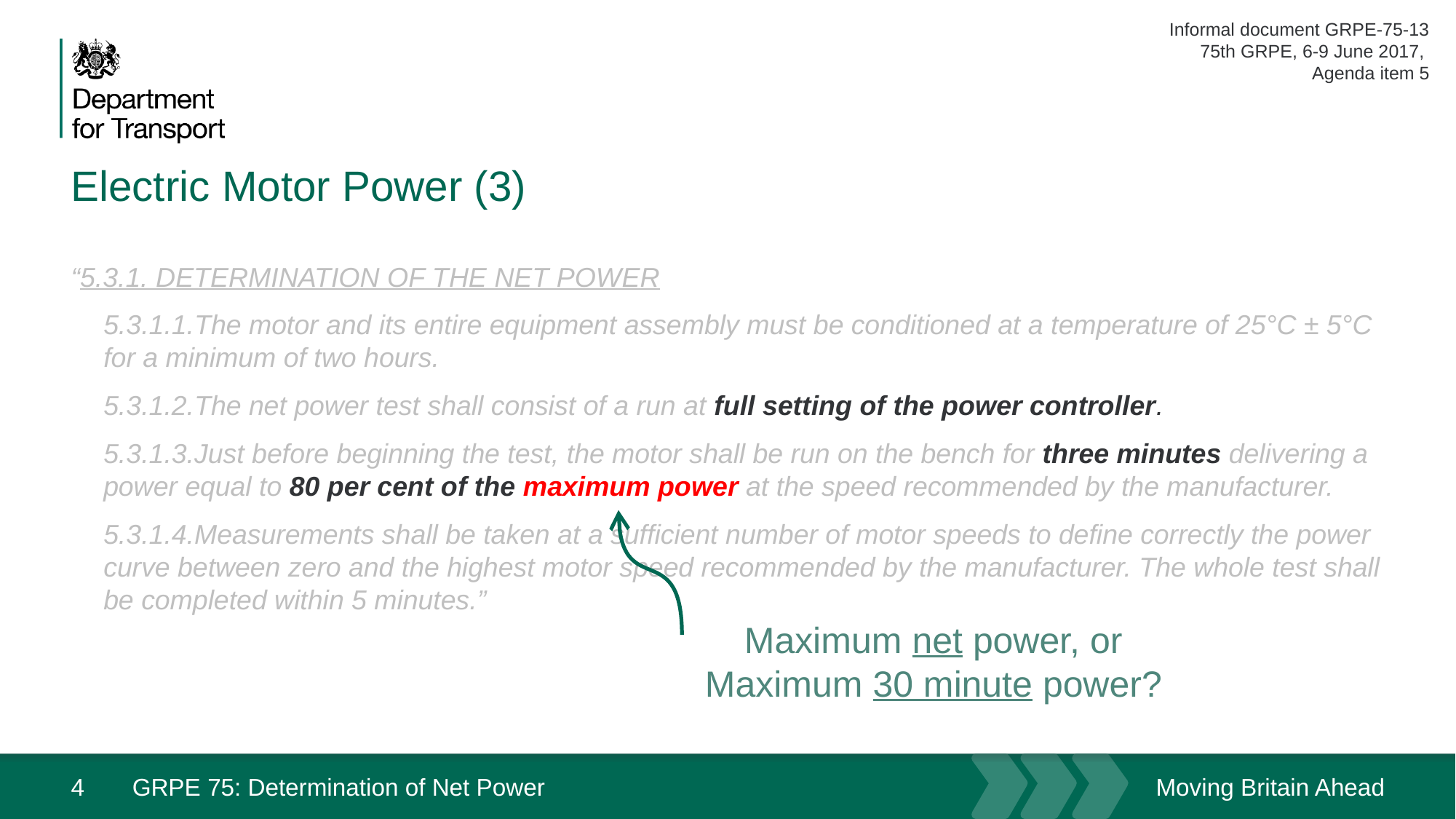

# Electric Motor Power (3)
“5.3.1. DETERMINATION OF THE NET POWER
5.3.1.1.The motor and its entire equipment assembly must be conditioned at a temperature of 25°C ± 5°C for a minimum of two hours.
5.3.1.2.The net power test shall consist of a run at full setting of the power controller.
5.3.1.3.Just before beginning the test, the motor shall be run on the bench for three minutes delivering a power equal to 80 per cent of the maximum power at the speed recommended by the manufacturer.
5.3.1.4.Measurements shall be taken at a sufficient number of motor speeds to define correctly the power curve between zero and the highest motor speed recommended by the manufacturer. The whole test shall be completed within 5 minutes.”
Maximum net power, or
Maximum 30 minute power?
4
GRPE 75: Determination of Net Power
June 17